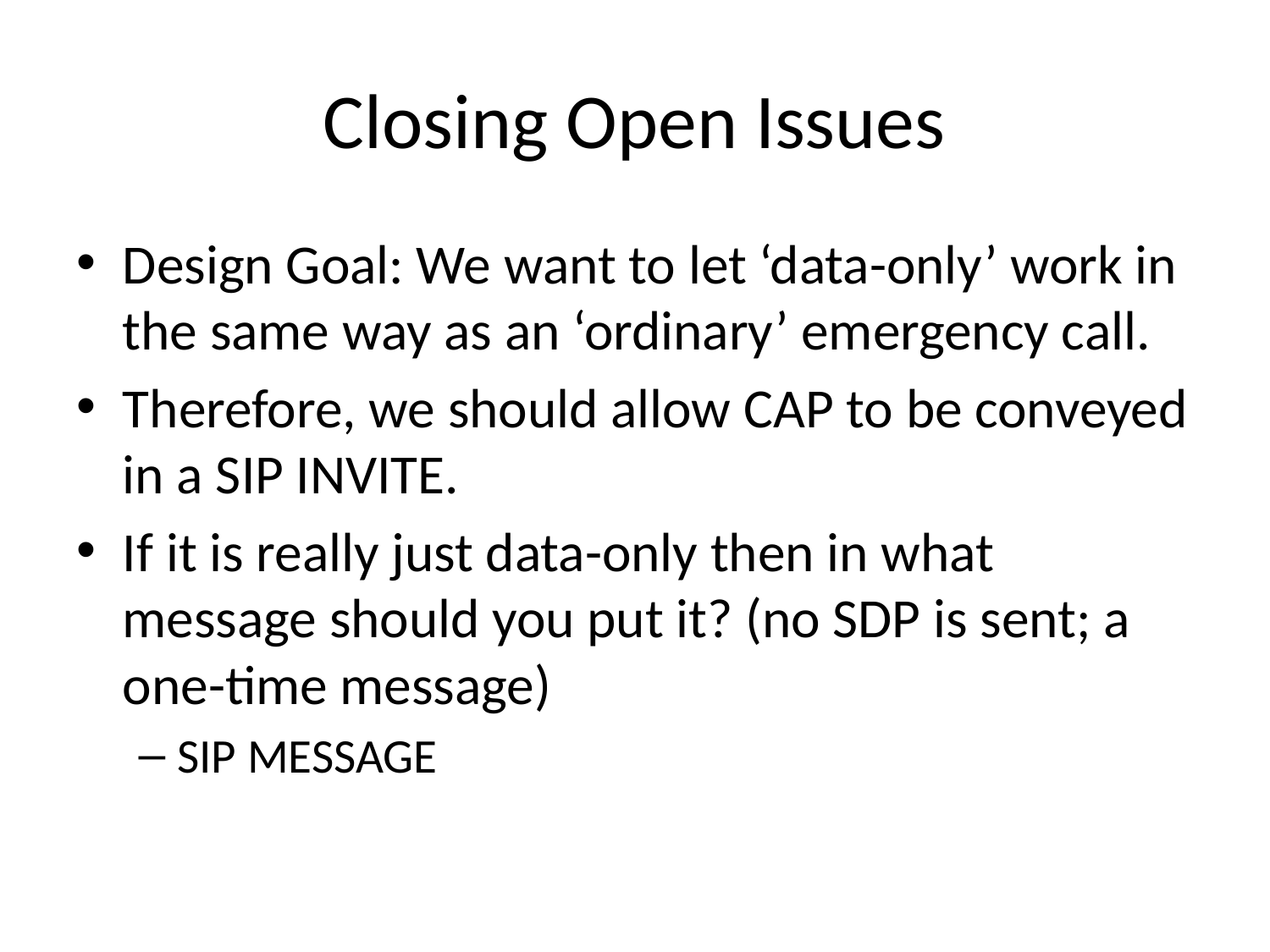

# Closing Open Issues
Design Goal: We want to let ‘data-only’ work in the same way as an ‘ordinary’ emergency call.
Therefore, we should allow CAP to be conveyed in a SIP INVITE.
If it is really just data-only then in what message should you put it? (no SDP is sent; a one-time message)
SIP MESSAGE